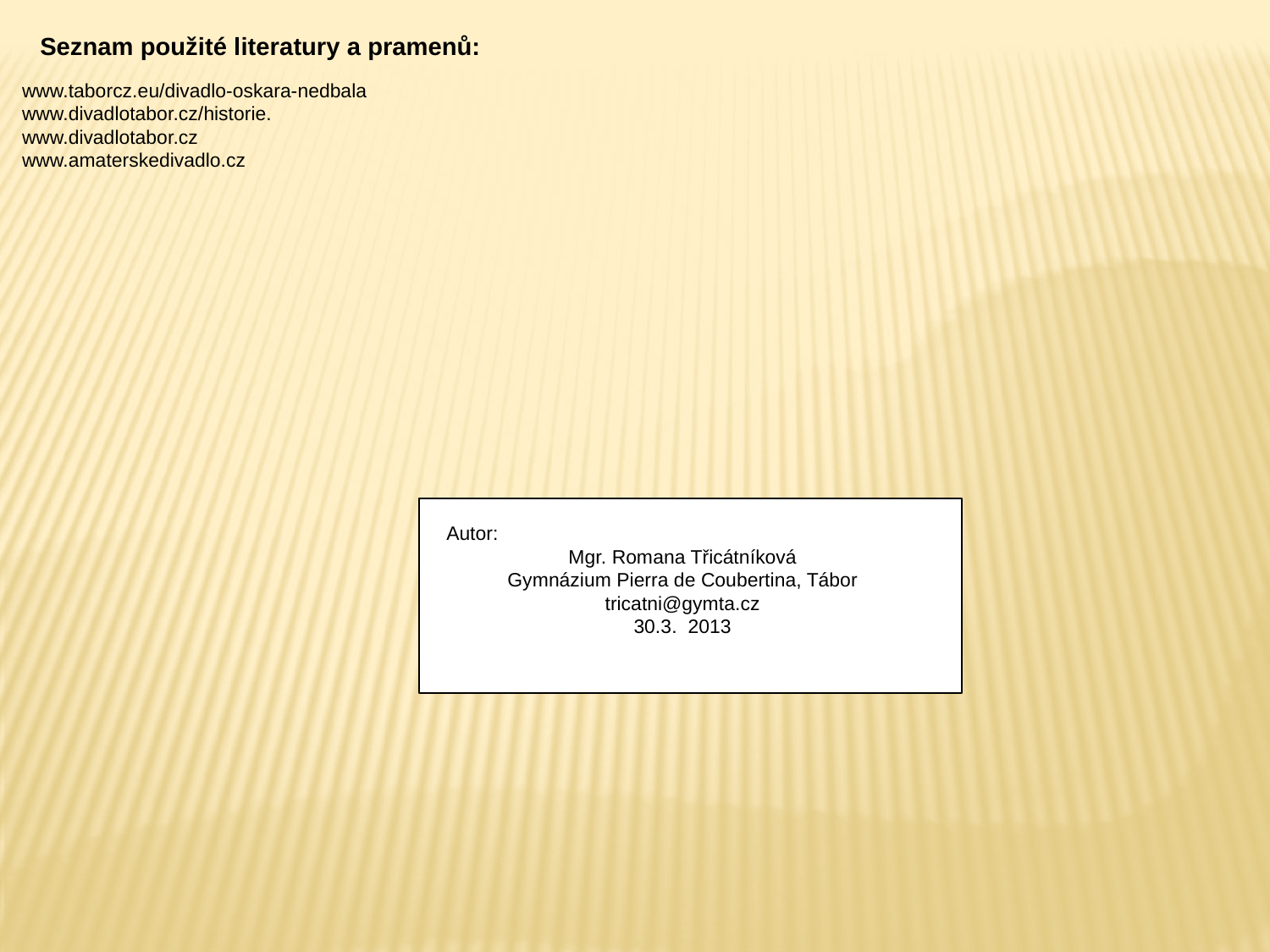

Seznam použité literatury a pramenů:

www.taborcz.eu/divadlo-oskara-nedbala
www.divadlotabor.cz/historie.
www.divadlotabor.cz
www.amaterskedivadlo.cz

Autor:
Mgr. Romana Třicátníková
Gymnázium Pierra de Coubertina, Tábor
tricatni@gymta.cz
30.3.  2013